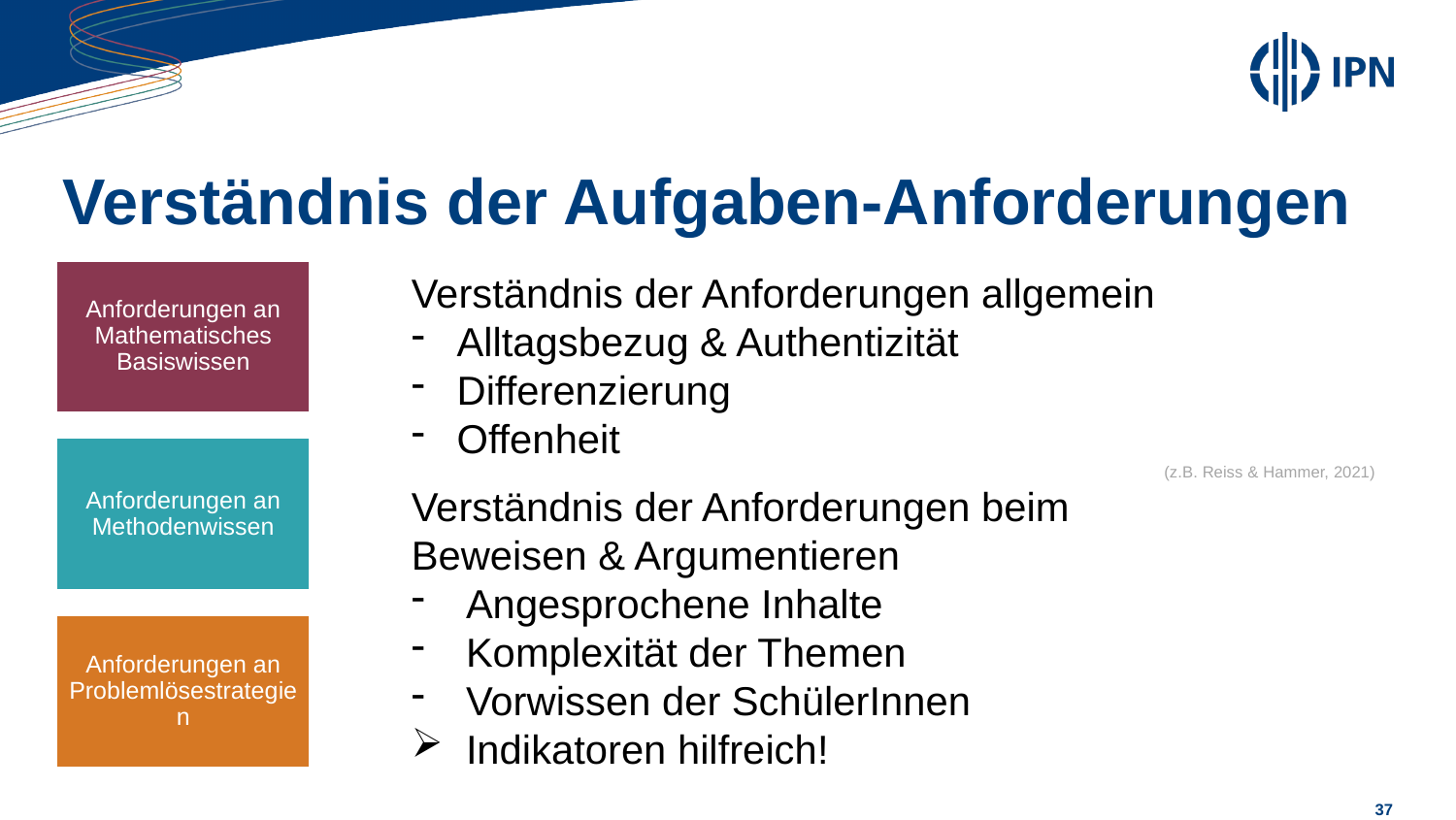

# Verständnis der Aufgaben-Anforderungen
Verständnis der Anforderungen allgemein
Alltagsbezug & Authentizität
Differenzierung
Offenheit
(z.B. Reiss & Hammer, 2021)
Verständnis der Anforderungen beim
Beweisen & Argumentieren
Angesprochene Inhalte
Komplexität der Themen
Vorwissen der SchülerInnen
Indikatoren hilfreich!
Anforderungen an Mathematisches Basiswissen
Anforderungen an Methodenwissen
Anforderungen an Problemlösestrategien

37